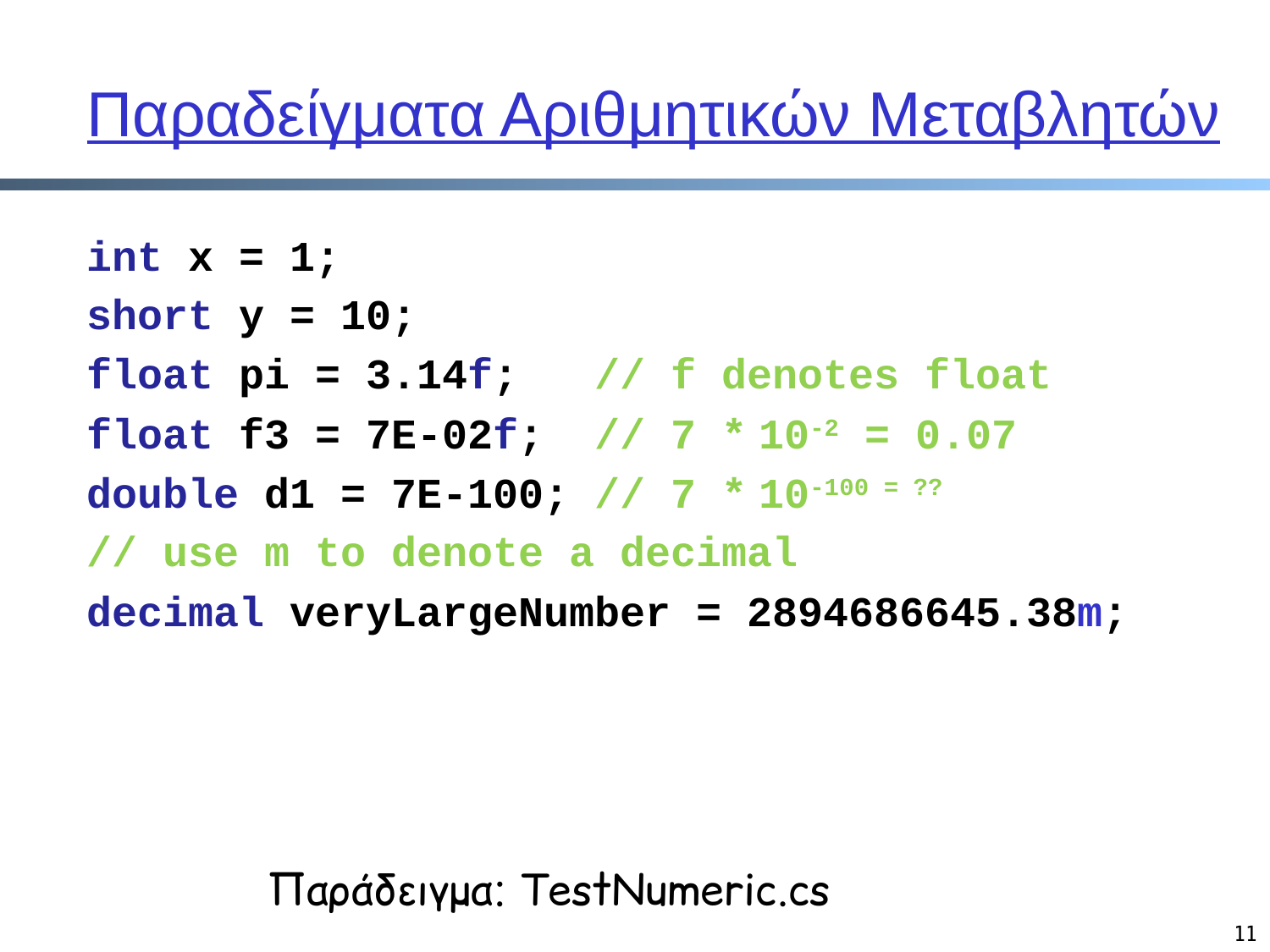

# Παραδείγματα Αριθμητικών Μεταβλητών
int x = 1;
short y = 10;
float pi = 3.14f;   // f denotes float
float f3 = 7E-02f;  // 7 * 10-2 = 0.07
double d1 = 7E-100; // 7 * 10-100 = ??
// use m to denote a decimal
decimal veryLargeNumber = 2894686645.38m;
Παράδειγμα: TestNumeric.cs
11